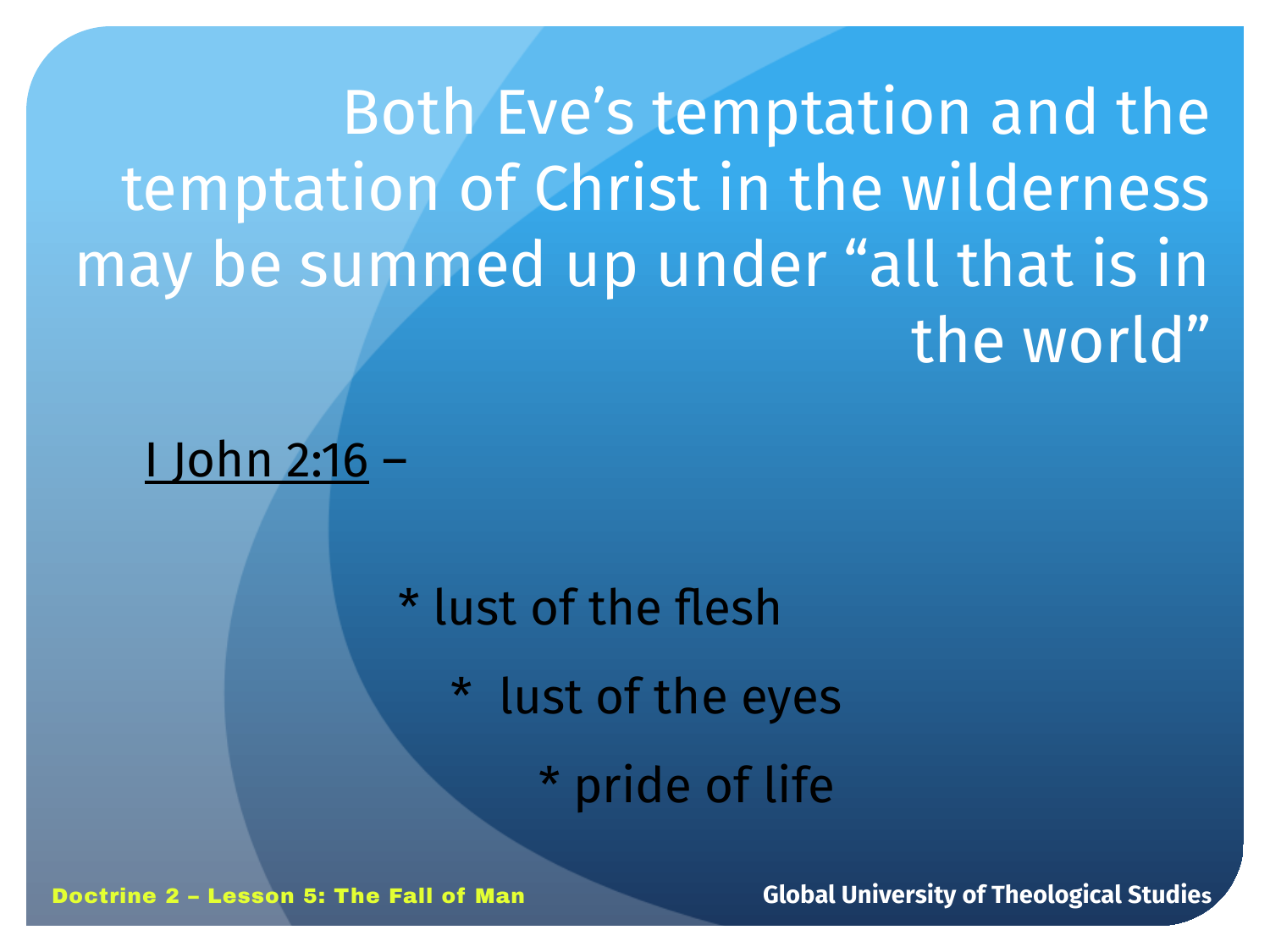

Both Eve’s temptation and the temptation of Christ in the wilderness may be summed up under “all that is in the world”
I John 2:16 –

		* lust of the flesh
		    *  lust of the eyes
			 * pride of life

Doctrine 2 – Lesson 5: The Fall of Man                               Global University of Theological Studies